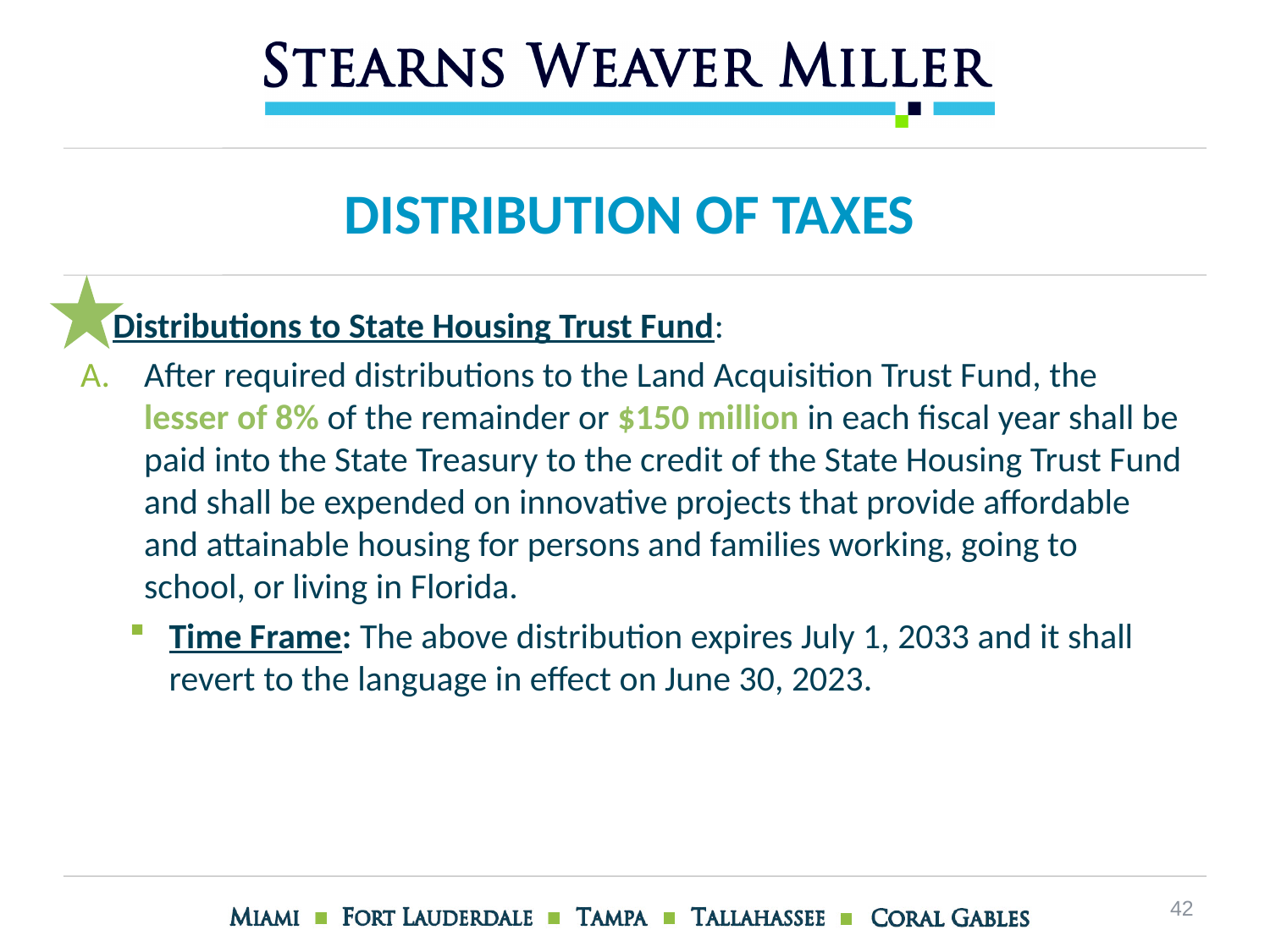

# Distribution of Taxes

  Distributions to State Housing Trust Fund:
After required distributions to the Land Acquisition Trust Fund, the lesser of 8% of the remainder or $150 million in each fiscal year shall be paid into the State Treasury to the credit of the State Housing Trust Fund and shall be expended on innovative projects that provide affordable and attainable housing for persons and families working, going to school, or living in Florida.
Time Frame: The above distribution expires July 1, 2033 and it shall revert to the language in effect on June 30, 2023.

42